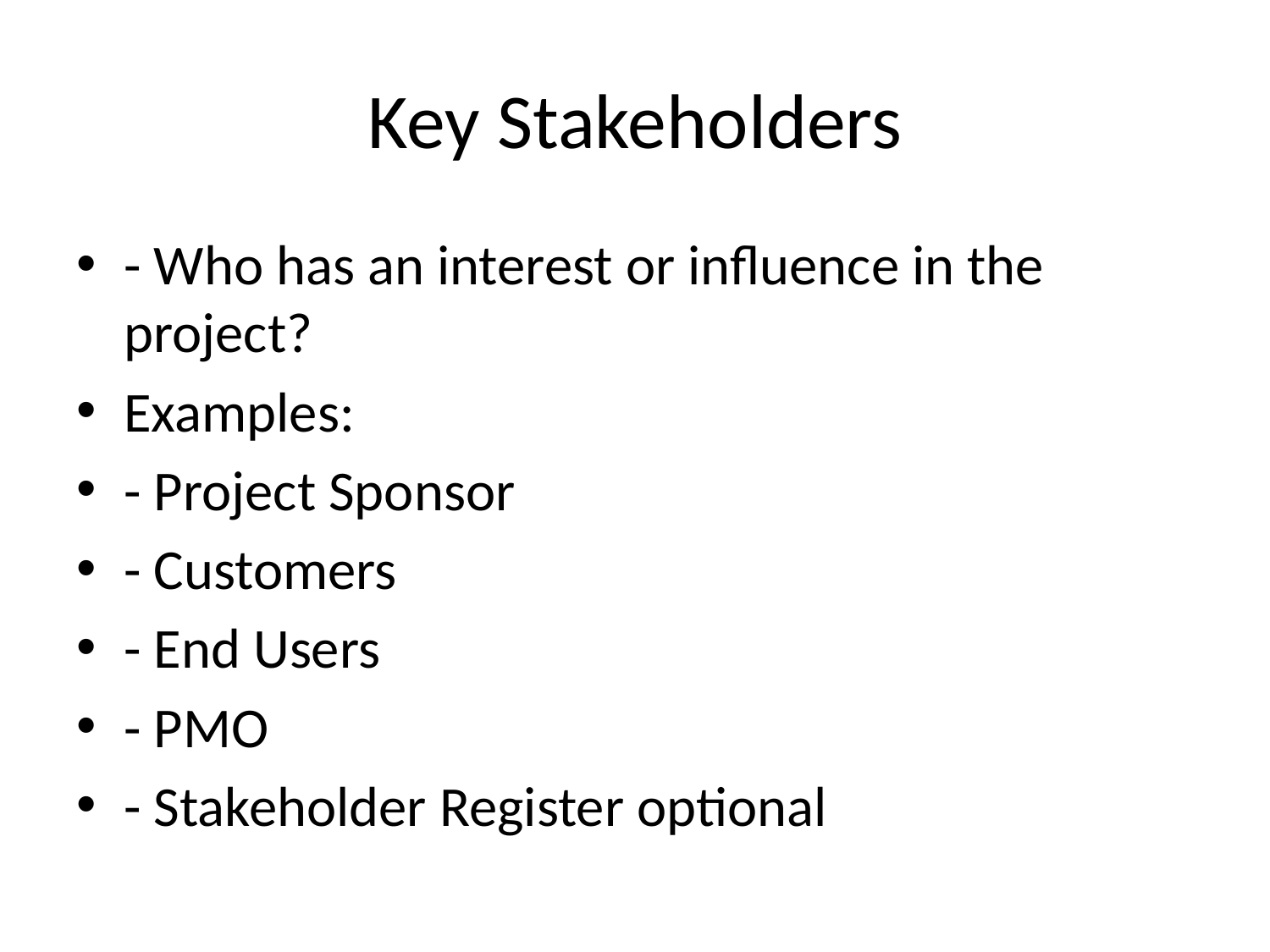

# Key Stakeholders
- Who has an interest or influence in the project?
Examples:
- Project Sponsor
- Customers
- End Users
- PMO
- Stakeholder Register optional